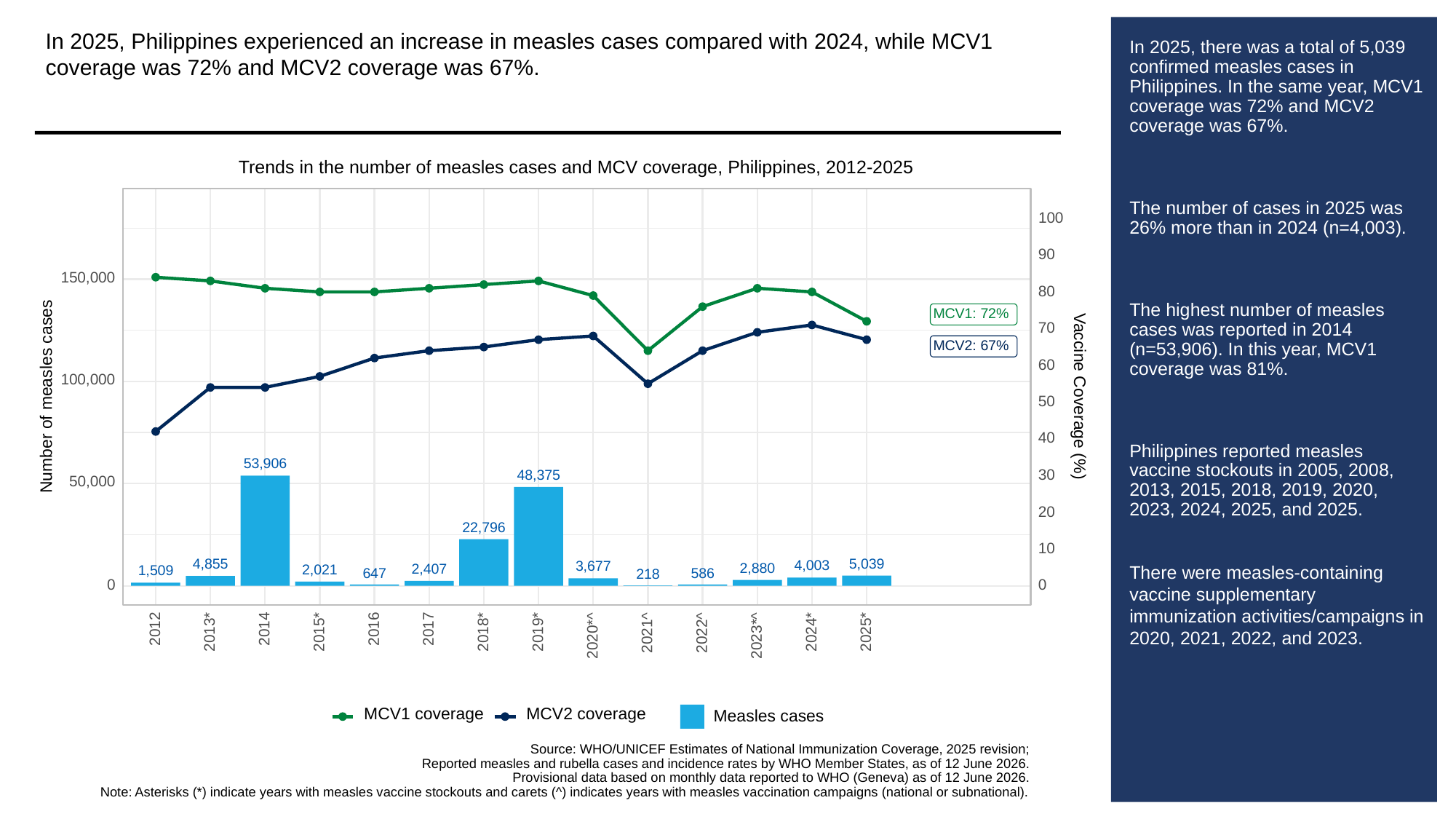

In 2025, Philippines experienced an increase in measles cases compared with 2024, while MCV1 coverage was 72% and MCV2 coverage was 67%.
# In 2025, there was a total of 5,039 confirmed measles cases in Philippines. In the same year, MCV1 coverage was 72% and MCV2 coverage was 67%.

The number of cases in 2025 was 26% more than in 2024 (n=4,003).

The highest number of measles cases was reported in 2014 (n=53,906). In this year, MCV1 coverage was 81%.

Philippines reported measles vaccine stockouts in 2005, 2008, 2013, 2015, 2018, 2019, 2020, 2023, 2024, 2025, and 2025.

There were measles-containing vaccine supplementary immunization activities/campaigns in 2020, 2021, 2022, and 2023.

Trends in the number of measles cases and MCV coverage, Philippines, 2012-2025

100

90
150,000

80

MCV1: 72%

70

MCV2: 67%

60

100,000

Vaccine Coverage (%)
Number of measles cases
50

40
53,906
48,375
30

50,000

20
22,796

10
5,039
4,855
4,003
3,677
2,880
2,407
2,021
1,509
647
586
218

0
0

2012
2014
2016
2017
2013*
2015*
2018*
2019*
2024*
2025*
2021^
2022^
2023*^
2020*^

MCV1 coverage
MCV2 coverage
Measles cases

Source: WHO/UNICEF Estimates of National Immunization Coverage, 2025 revision;
Reported measles and rubella cases and incidence rates by WHO Member States, as of 12 June 2026.
Provisional data based on monthly data reported to WHO (Geneva) as of 12 June 2026.
Note: Asterisks (*) indicate years with measles vaccine stockouts and carets (^) indicates years with measles vaccination campaigns (national or subnational).